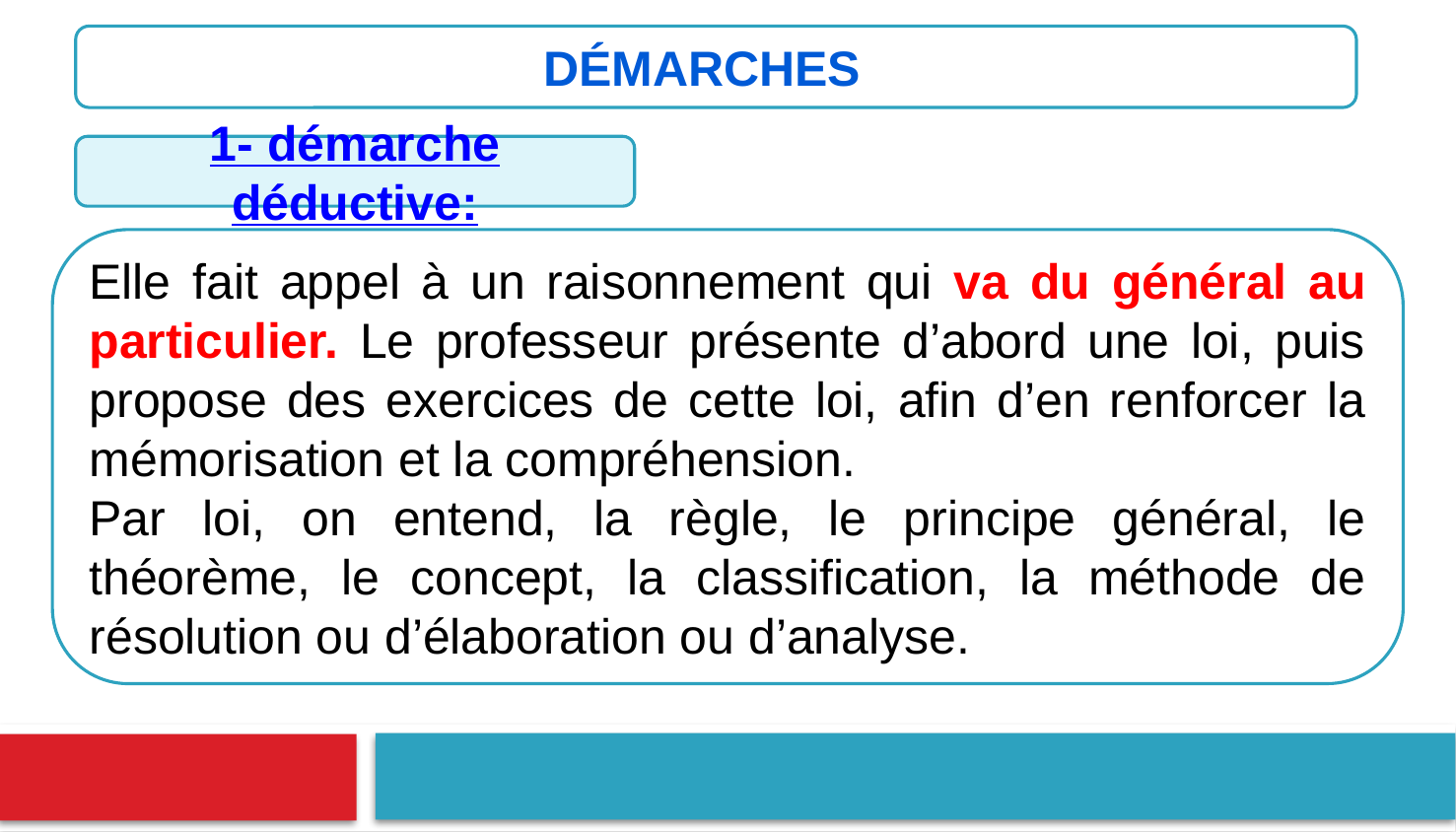

démarches
1- démarche déductive:
Elle fait appel à un raisonnement qui va du général au particulier. Le professeur présente d’abord une loi, puis propose des exercices de cette loi, afin d’en renforcer la mémorisation et la compréhension.
Par loi, on entend, la règle, le principe général, le théorème, le concept, la classification, la méthode de résolution ou d’élaboration ou d’analyse.